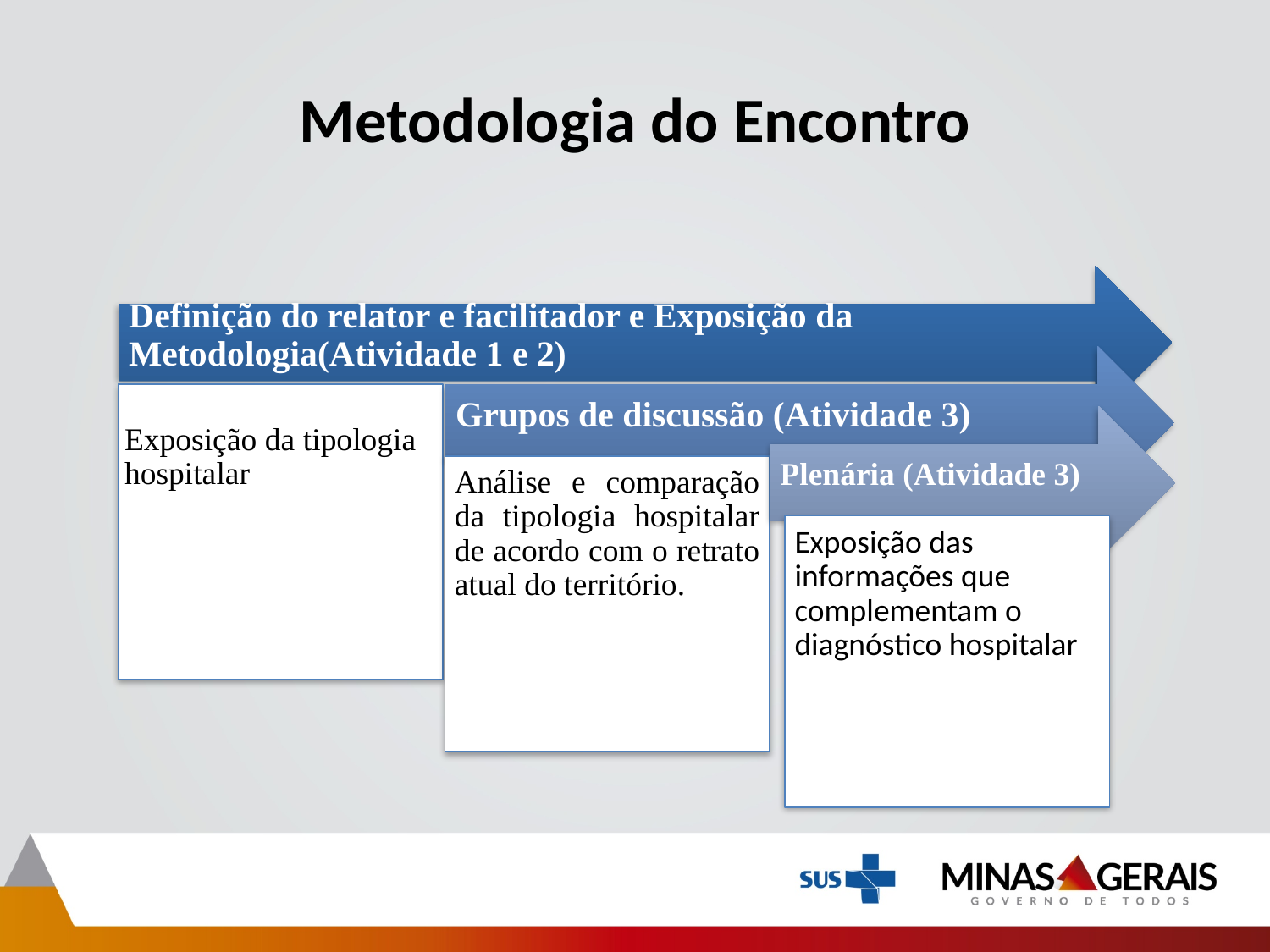

# Metodologia do Encontro
Definição do relator e facilitador e Exposição da Metodologia(Atividade 1 e 2)

Exposição da tipologia hospitalar
Grupos de discussão (Atividade 3)
Análise e comparação da tipologia hospitalar de acordo com o retrato atual do território.

Plenária (Atividade 3)
Exposição das informações que complementam o diagnóstico hospitalar